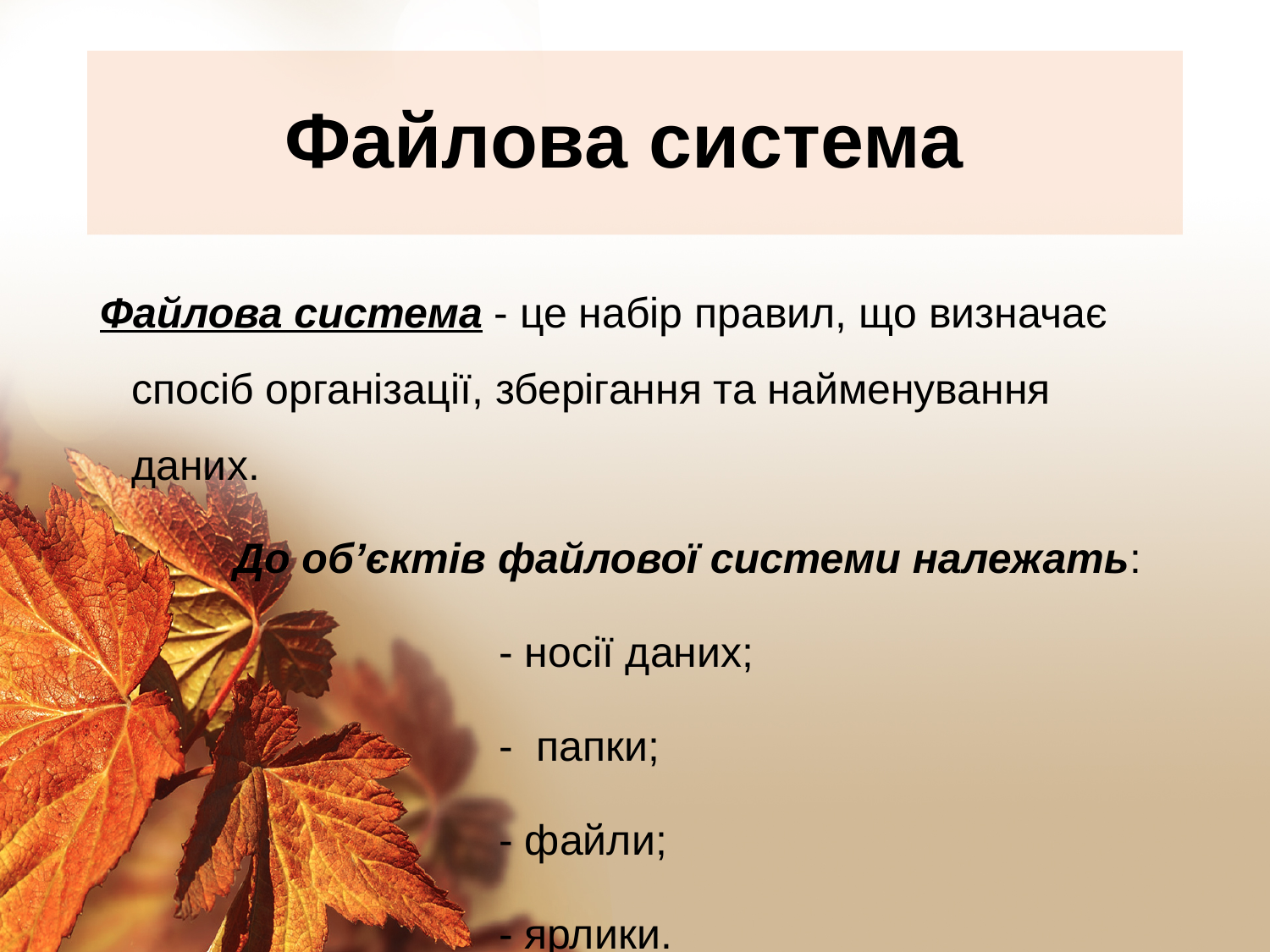

# Файлова система
Файлова система - це набір правил, що визначає спосіб організації, зберігання та найменування даних.
       До об’єктів файлової системи належать:
- носії даних;
-  папки;
- файли;
- ярлики.